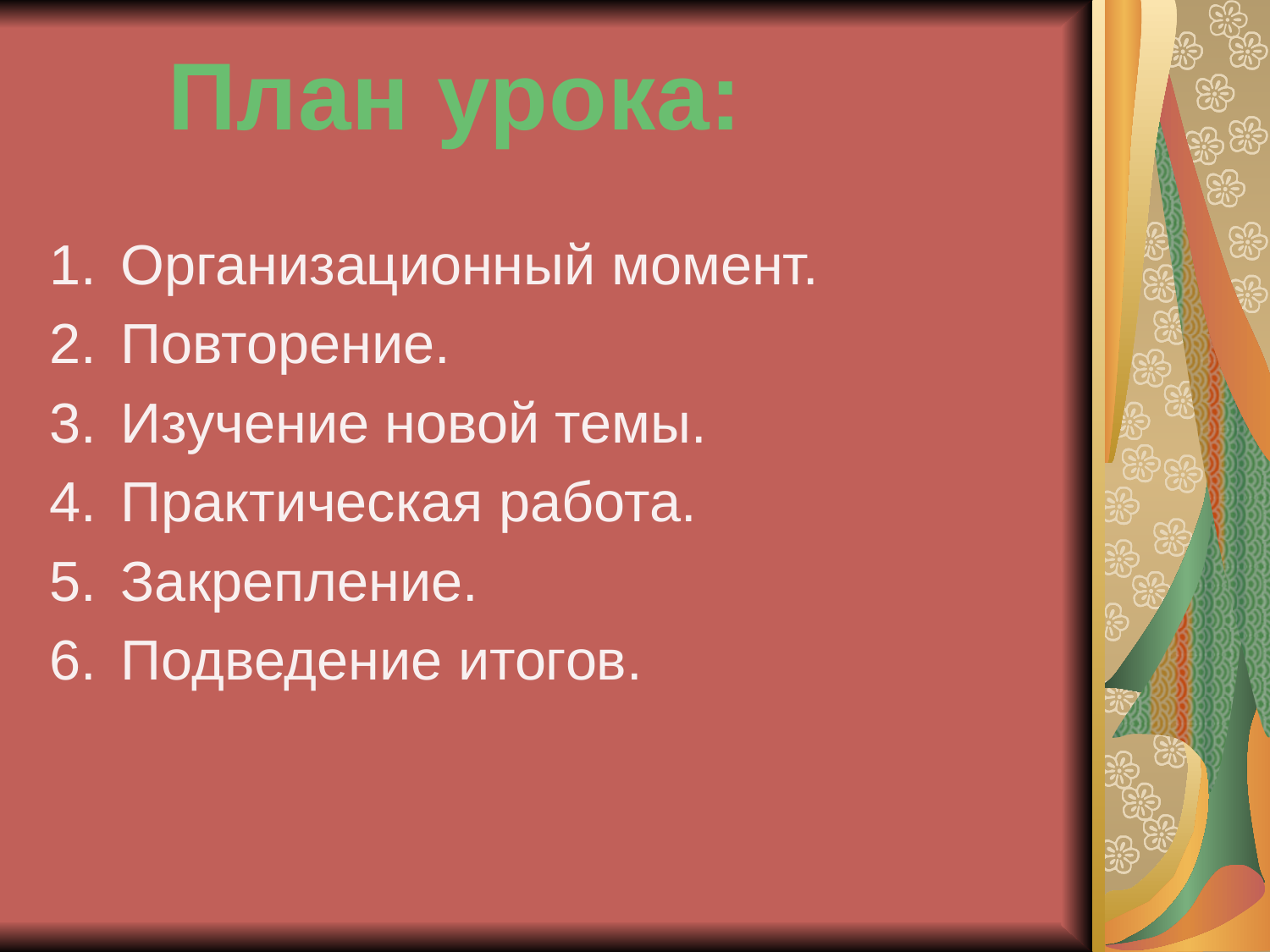

Организационный момент.
Повторение.
Изучение новой темы.
Практическая работа.
Закрепление.
Подведение итогов.

План урока: